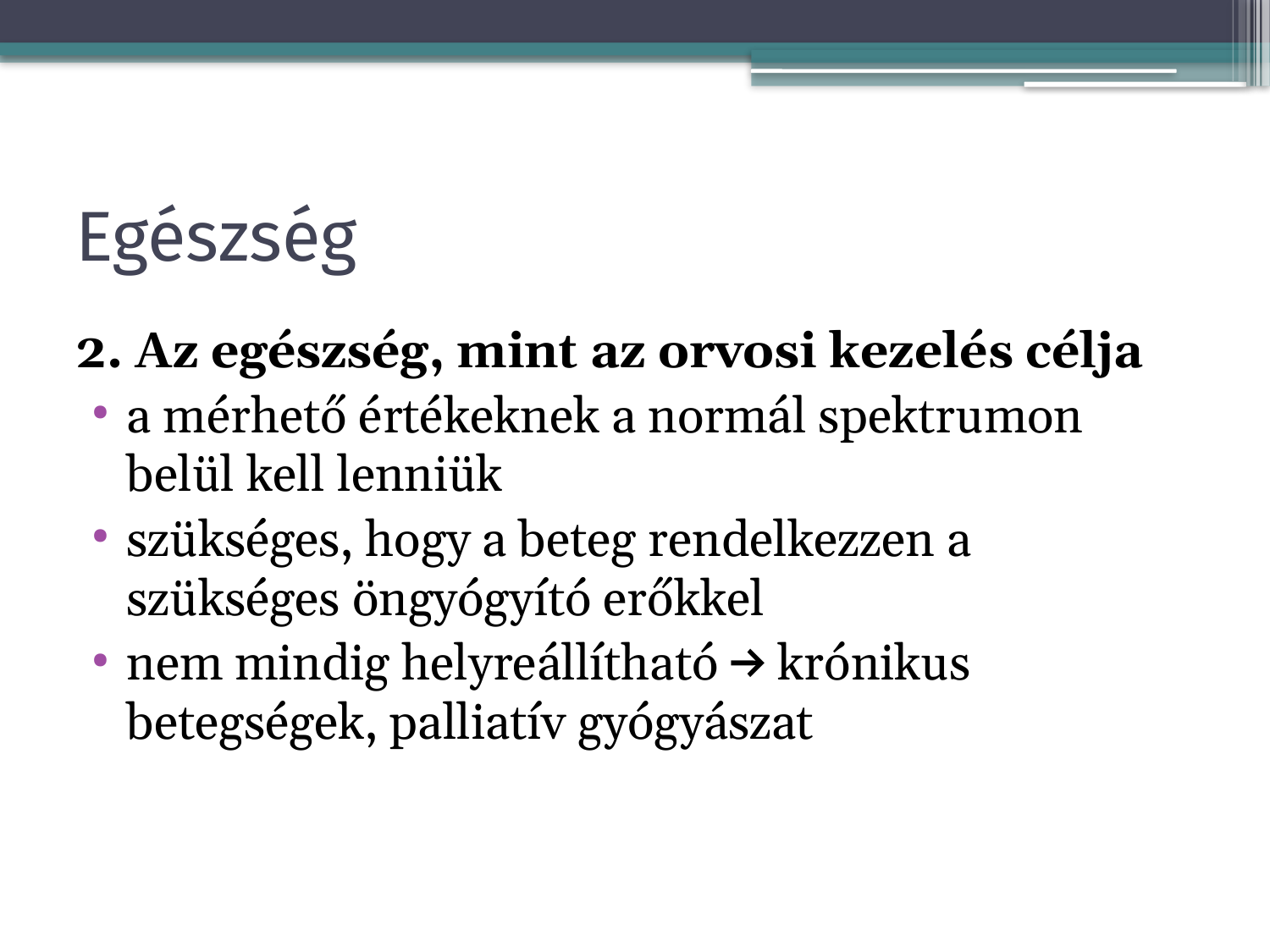

# Egészség
2. Az egészség, mint az orvosi kezelés célja
a mérhető értékeknek a normál spektrumon belül kell lenniük
szükséges, hogy a beteg rendelkezzen a szükséges öngyógyító erőkkel
nem mindig helyreállítható → krónikus betegségek, palliatív gyógyászat